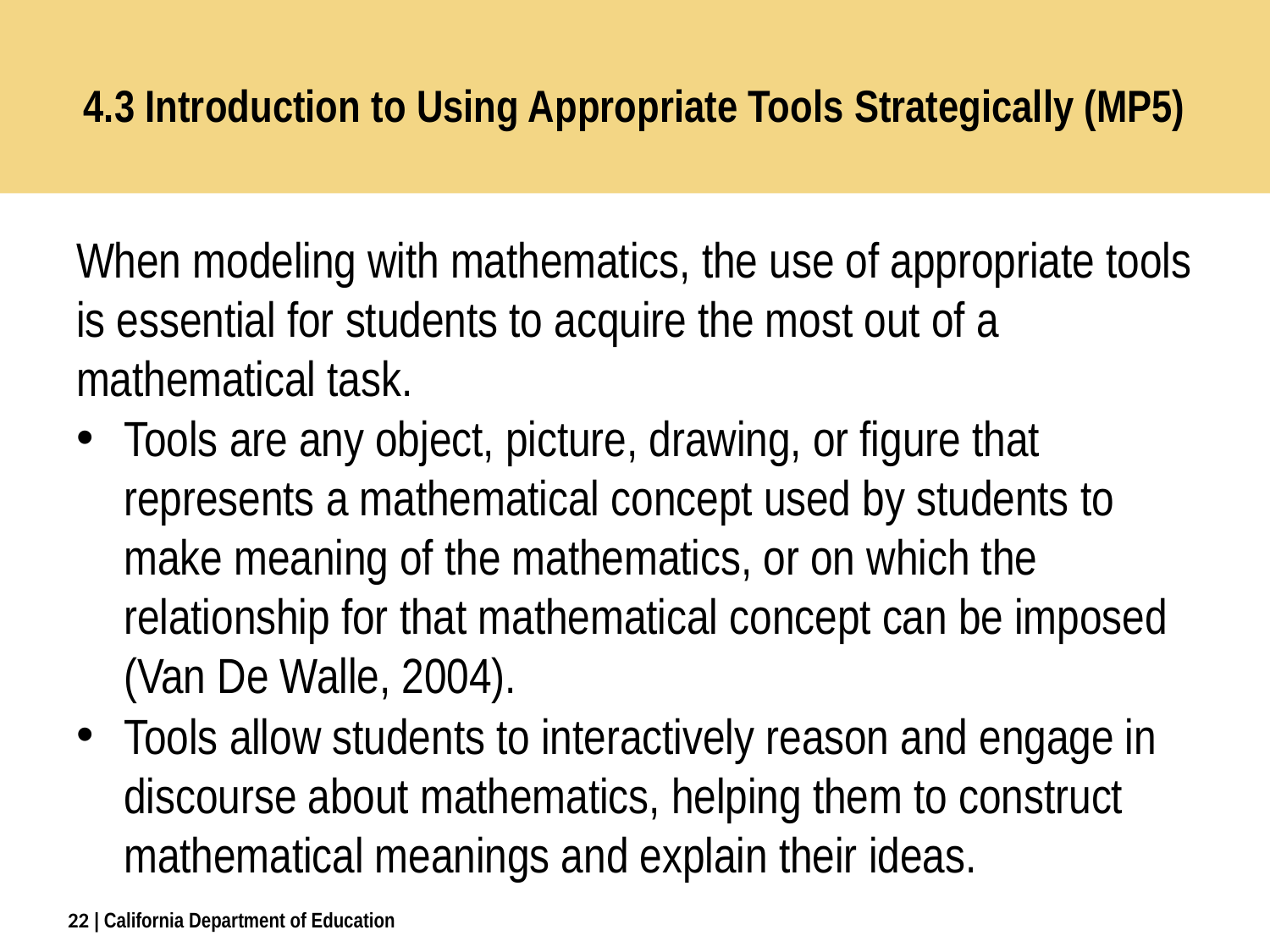

# 4.3 Introduction to Using Appropriate Tools Strategically (MP5)
When modeling with mathematics, the use of appropriate tools is essential for students to acquire the most out of a mathematical task.
Tools are any object, picture, drawing, or figure that represents a mathematical concept used by students to make meaning of the mathematics, or on which the relationship for that mathematical concept can be imposed (Van De Walle, 2004).
Tools allow students to interactively reason and engage in discourse about mathematics, helping them to construct mathematical meanings and explain their ideas.
22
| California Department of Education